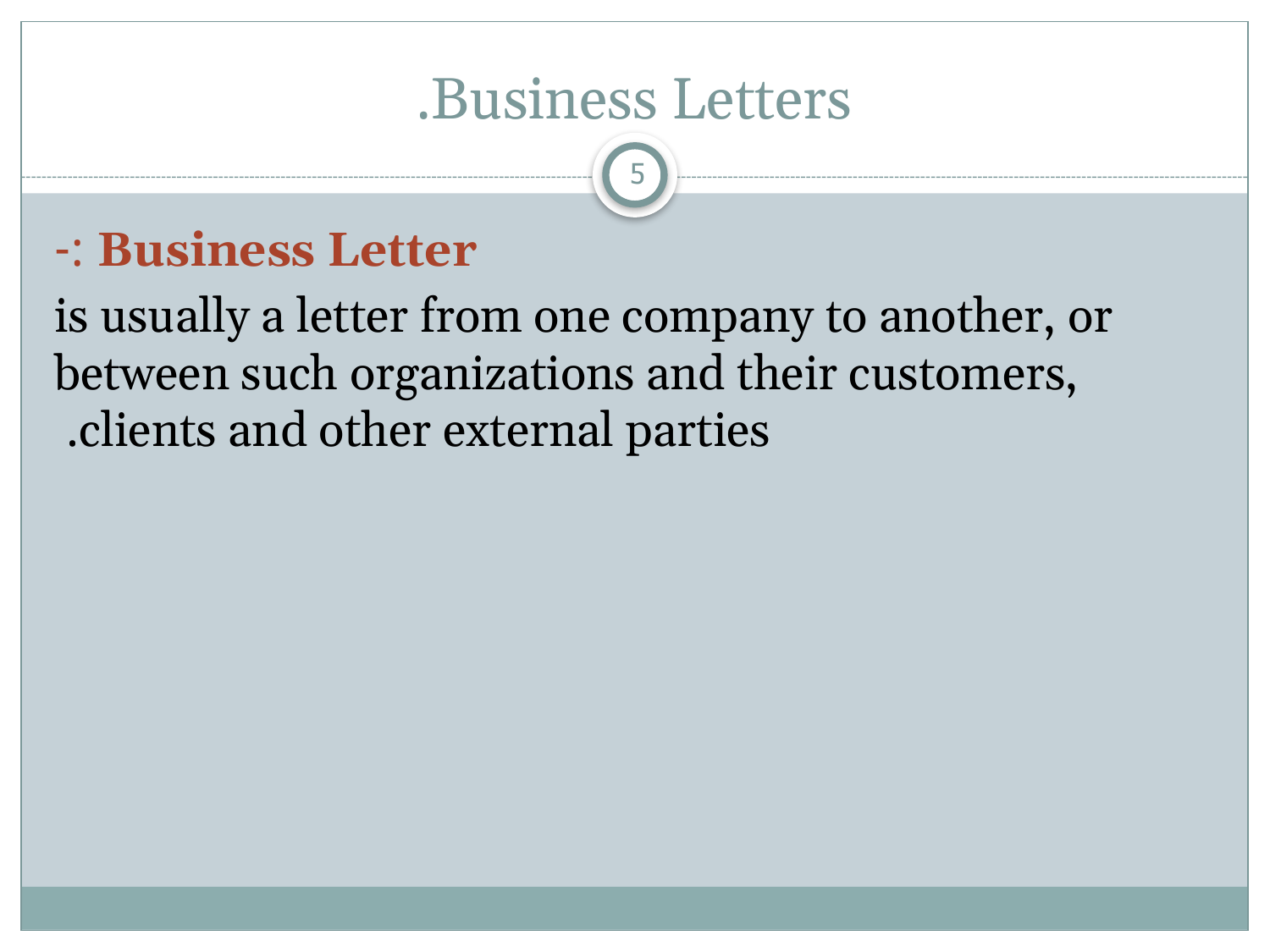

# Business Letters.
5
 Business Letter :-
is usually a letter from one company to another, or between such organizations and their customers, clients and other external parties.